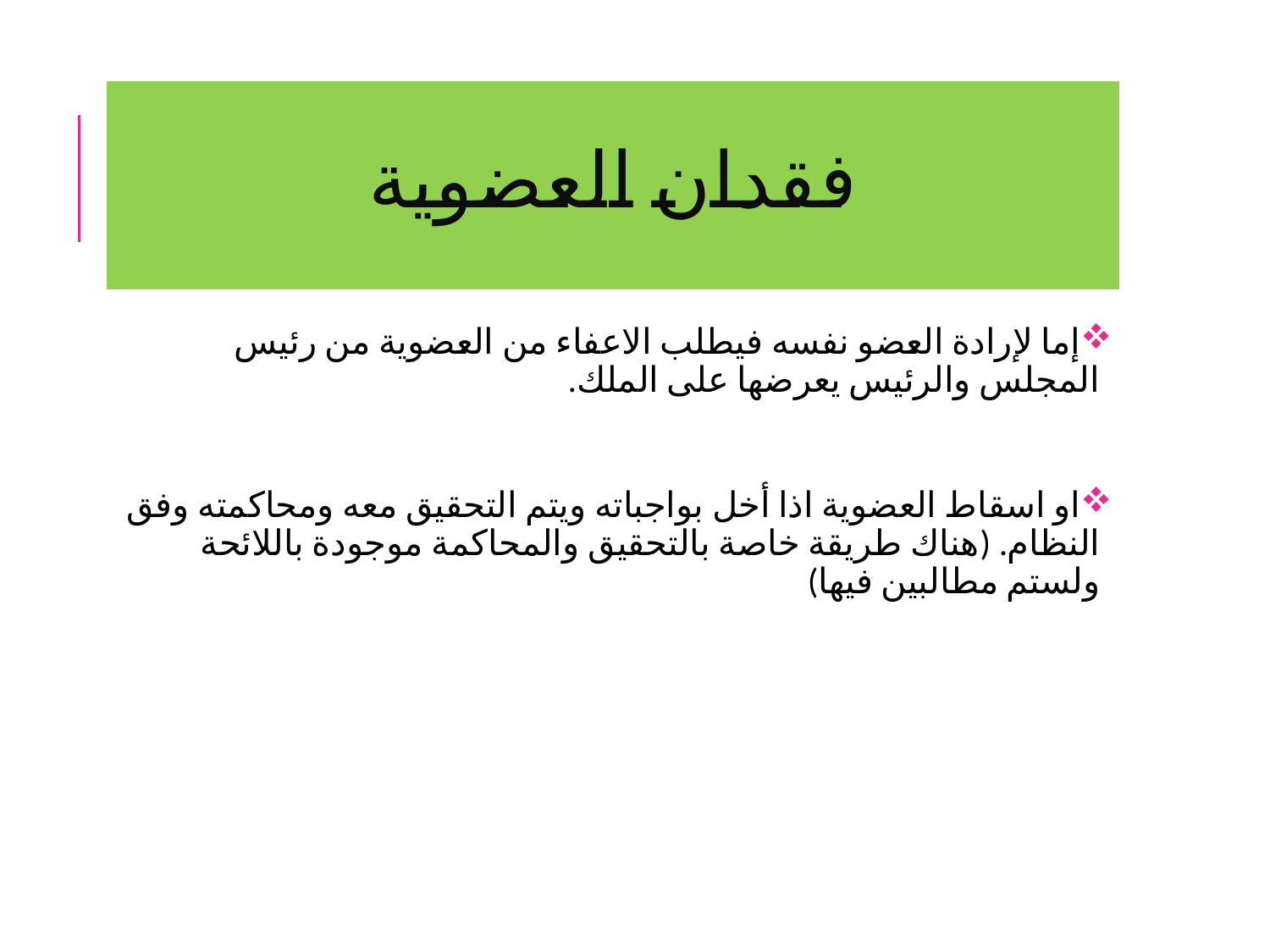

# فقدان العضوية
إما لإرادة العضو نفسه فيطلب الاعفاء من العضوية من رئيس المجلس والرئيس يعرضها على الملك.

او اسقاط العضوية اذا أخل بواجباته ويتم التحقيق معه ومحاكمته وفق النظام. (هناك طريقة خاصة بالتحقيق والمحاكمة موجودة باللائحة ولستم مطالبين فيها)